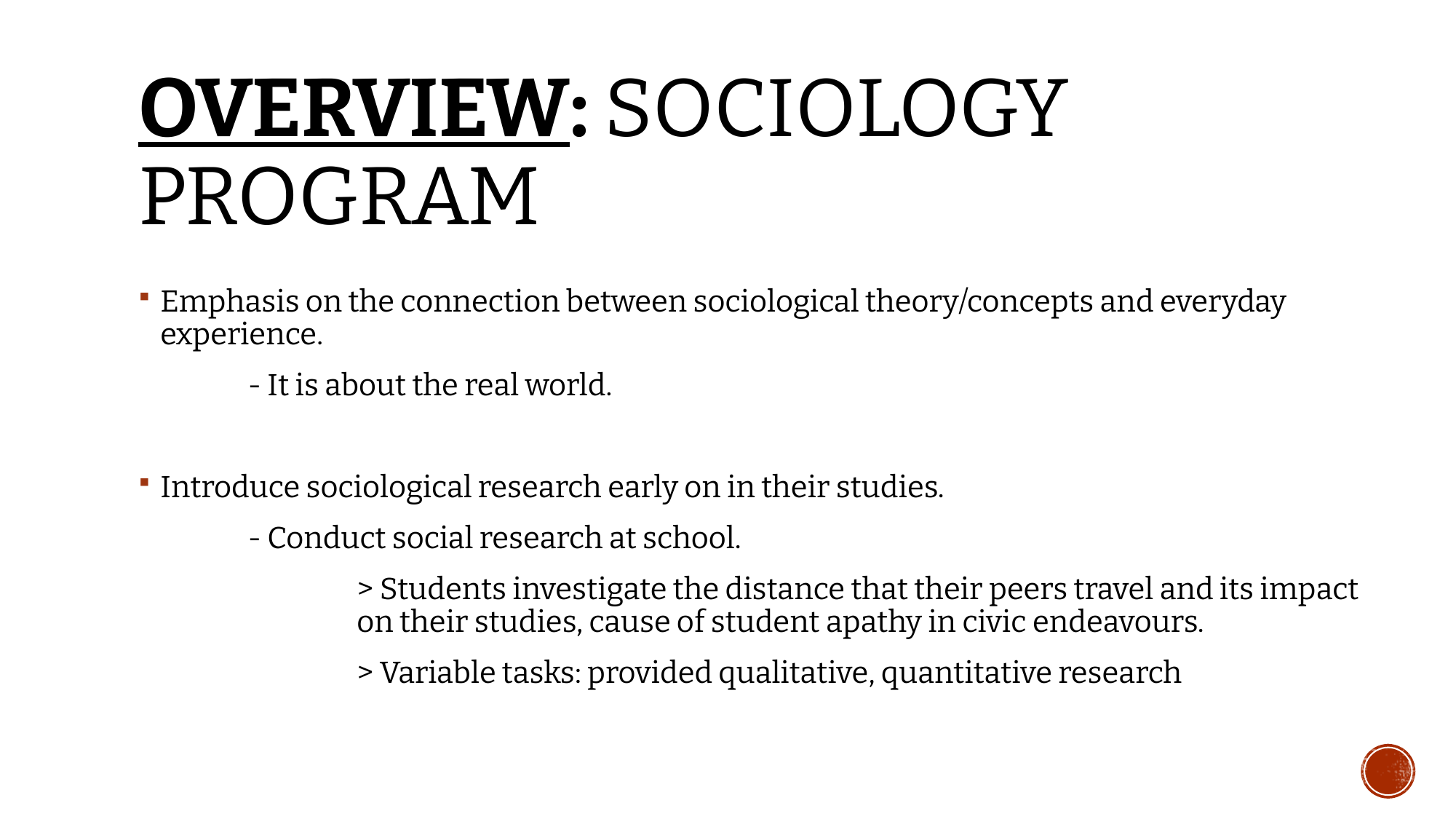

# Overview: Sociology Program

Emphasis on the connection between sociological theory/concepts and everyday experience.
 	- It is about the real world.

Introduce sociological research early on in their studies.
 	- Conduct social research at school.
		> Students investigate the distance that their peers travel and its impact 		on their studies, cause of student apathy in civic endeavours.
		> Variable tasks: provided qualitative, quantitative research